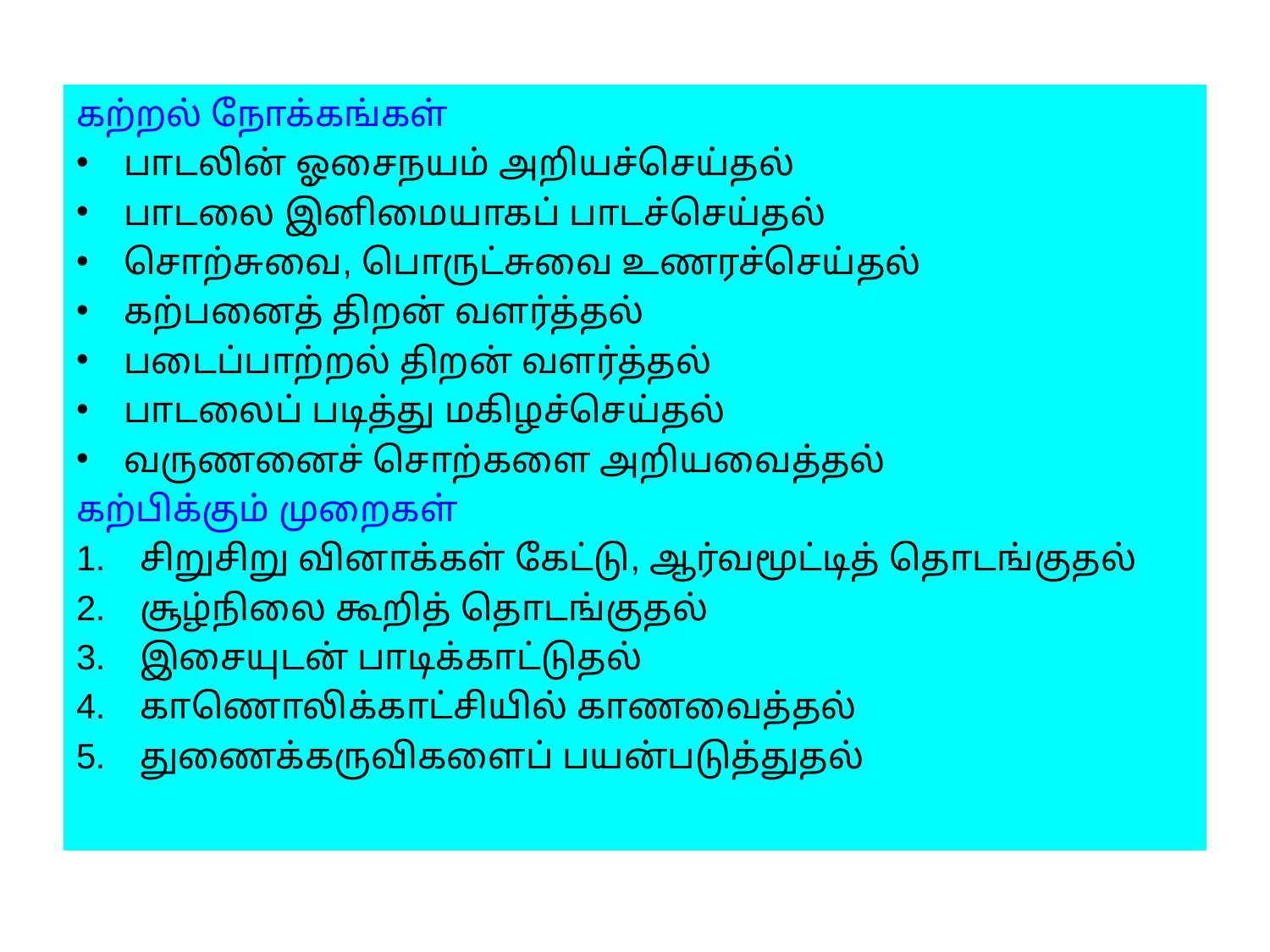

கற்றல் நோக்கங்கள்
பாடலின் ஓசைநயம் அறியச்செய்தல்
பாடலை இனிமையாகப் பாடச்செய்தல்
சொற்சுவை, பொருட்சுவை உணரச்செய்தல்
கற்பனைத் திறன் வளர்த்தல்
படைப்பாற்றல் திறன் வளர்த்தல்
பாடலைப் படித்து மகிழச்செய்தல்
வருணனைச் சொற்களை அறியவைத்தல்
கற்பிக்கும் முறைகள்
சிறுசிறு வினாக்கள் கேட்டு, ஆர்வமூட்டித் தொடங்குதல்
சூழ்நிலை கூறித் தொடங்குதல்
இசையுடன் பாடிக்காட்டுதல்
காணொலிக்காட்சியில் காணவைத்தல்
துணைக்கருவிகளைப் பயன்படுத்துதல்